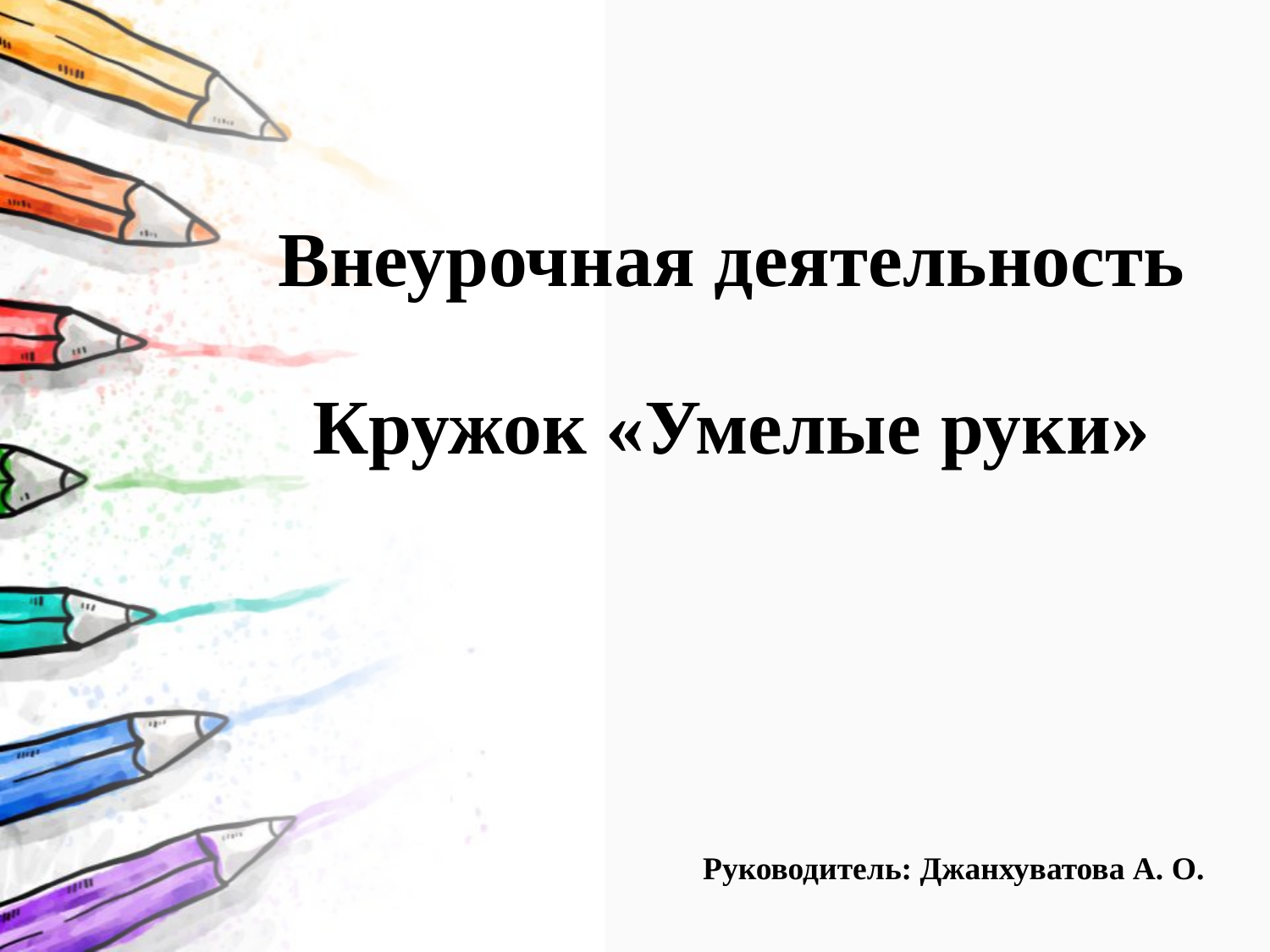

# Внеурочная деятельность Кружок «Умелые руки»
Руководитель: Джанхуватова А. О.